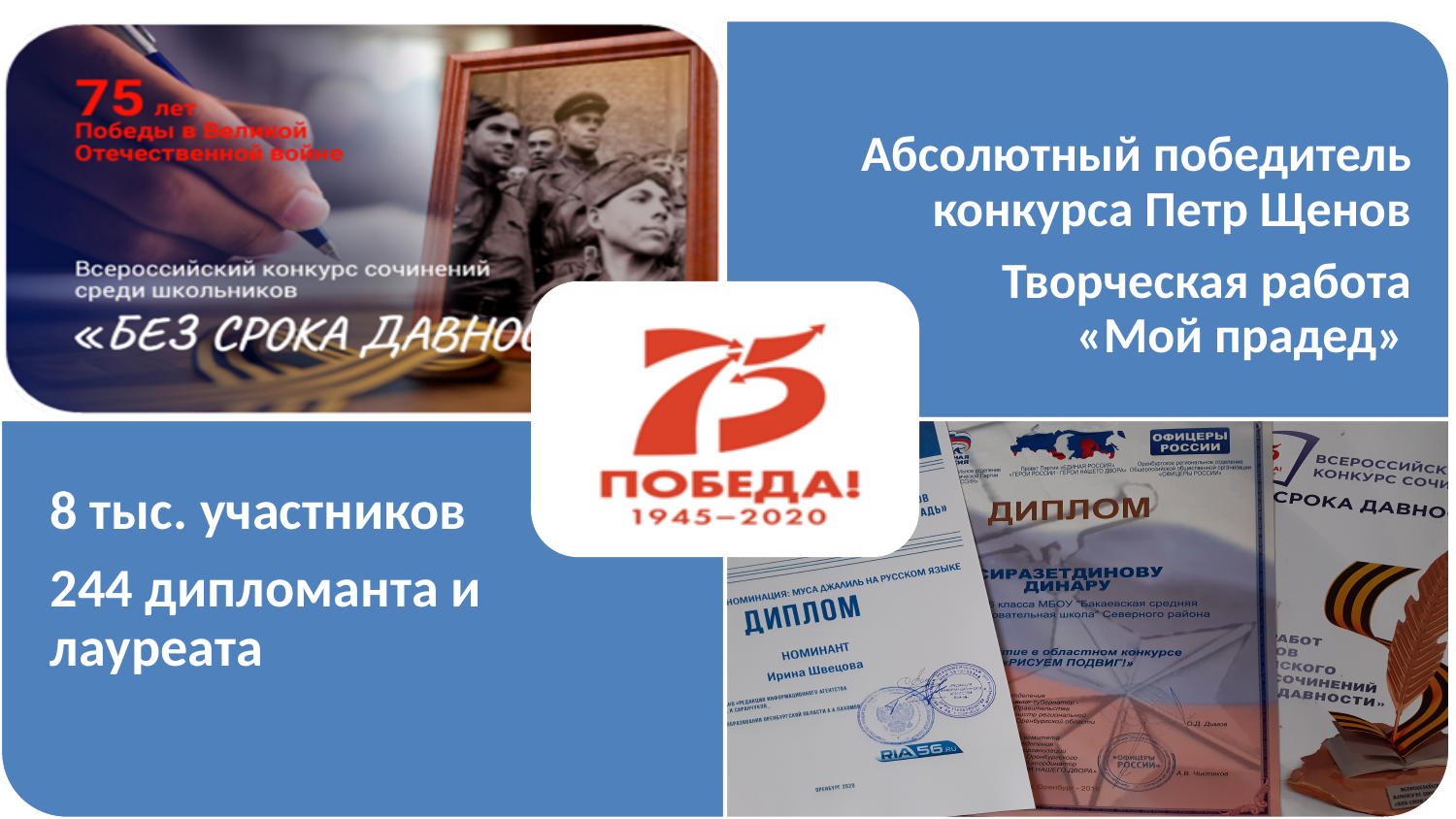

Абсолютный победитель
конкурса Петр Щенов
Творческая работа
 «Мой прадед»
8 тыс. участников
244 дипломанта и лауреата